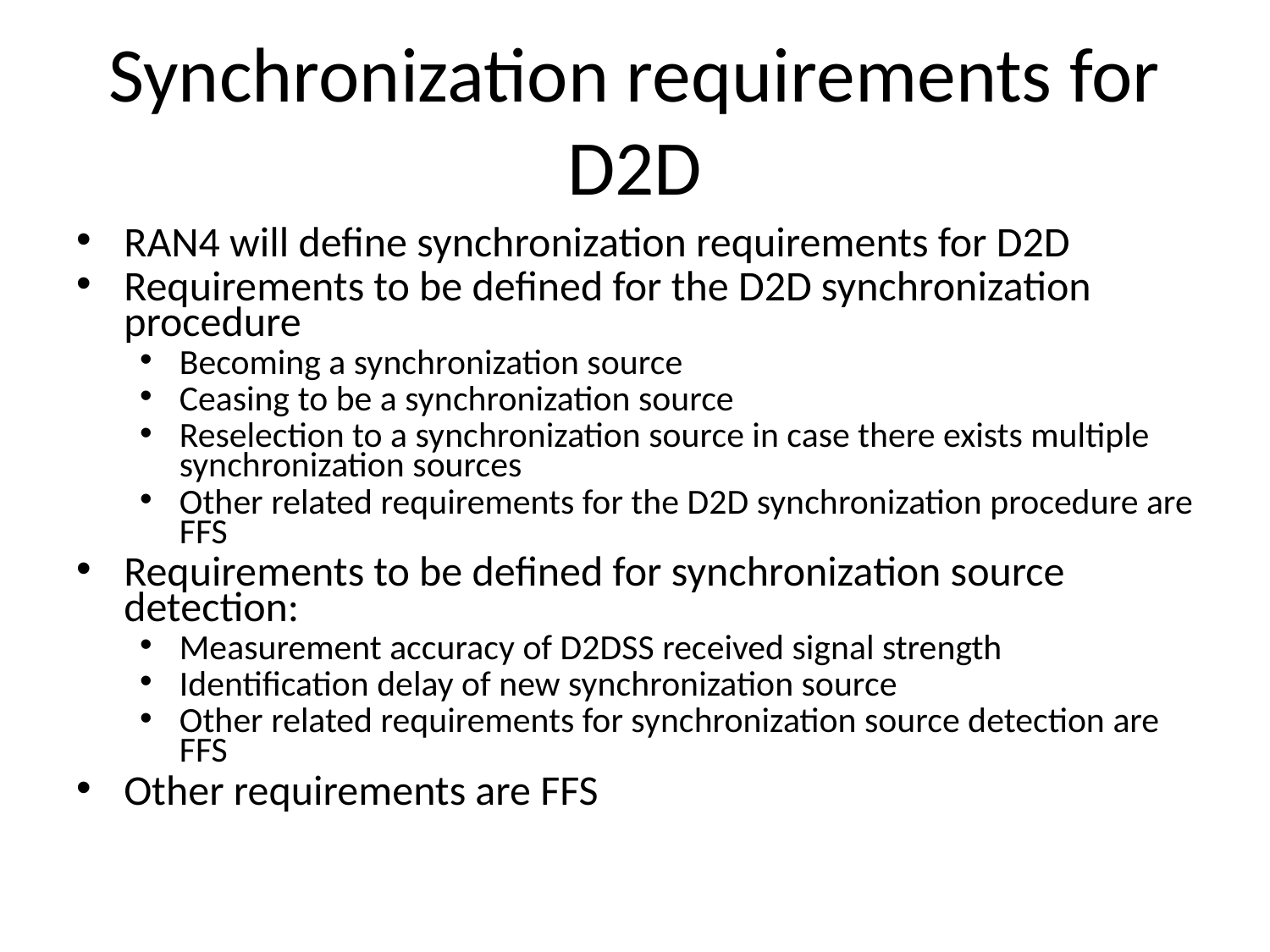

# Synchronization requirements for D2D
RAN4 will define synchronization requirements for D2D
Requirements to be defined for the D2D synchronization procedure
Becoming a synchronization source
Ceasing to be a synchronization source
Reselection to a synchronization source in case there exists multiple synchronization sources
Other related requirements for the D2D synchronization procedure are FFS
Requirements to be defined for synchronization source detection:
Measurement accuracy of D2DSS received signal strength
Identification delay of new synchronization source
Other related requirements for synchronization source detection are FFS
Other requirements are FFS